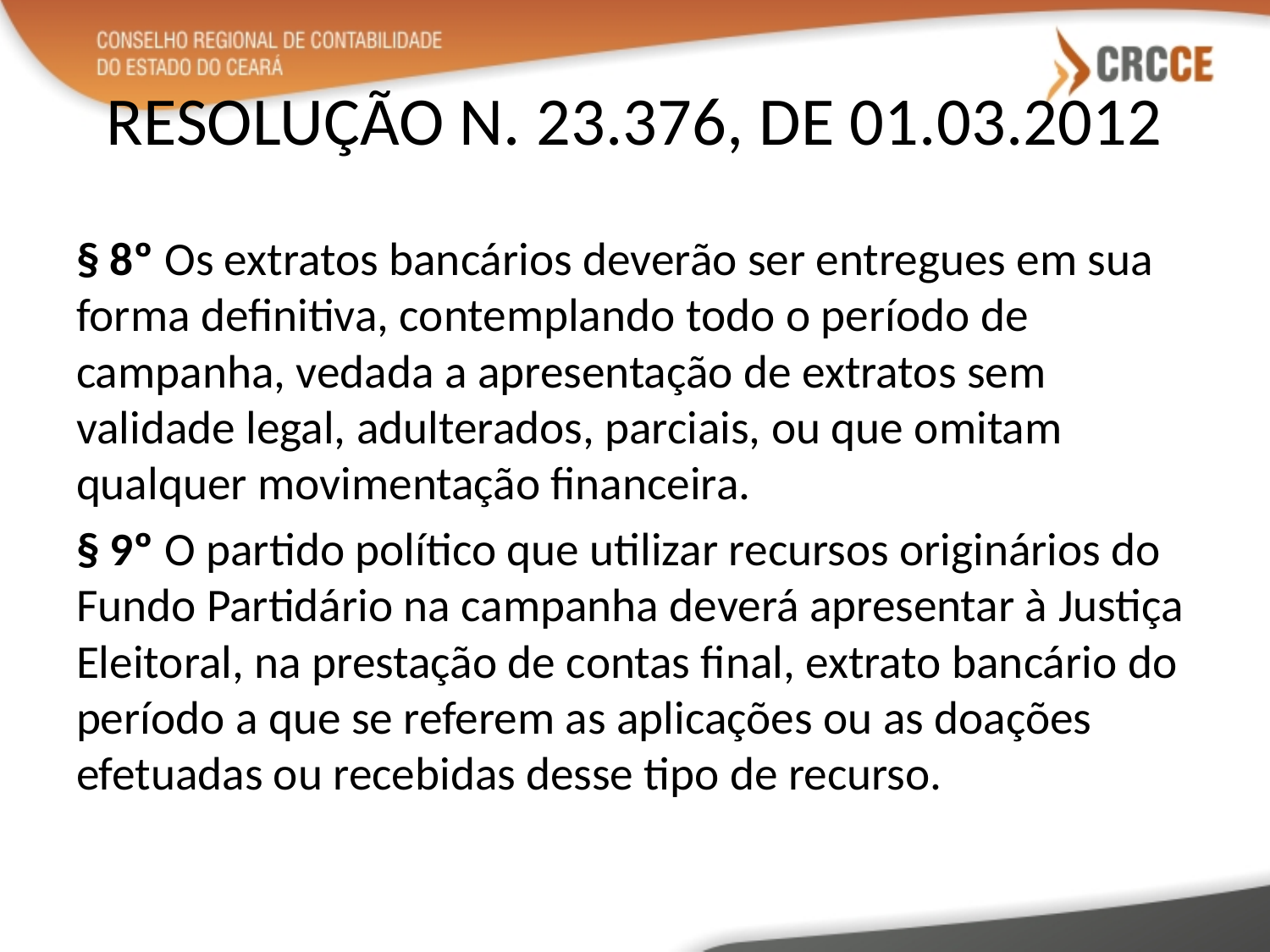

# RESOLUÇÃO N. 23.376, DE 01.03.2012
§ 8º Os extratos bancários deverão ser entregues em sua forma definitiva, contemplando todo o período de campanha, vedada a apresentação de extratos sem validade legal, adulterados, parciais, ou que omitam qualquer movimentação financeira.
§ 9º O partido político que utilizar recursos originários do Fundo Partidário na campanha deverá apresentar à Justiça Eleitoral, na prestação de contas final, extrato bancário do período a que se referem as aplicações ou as doações efetuadas ou recebidas desse tipo de recurso.